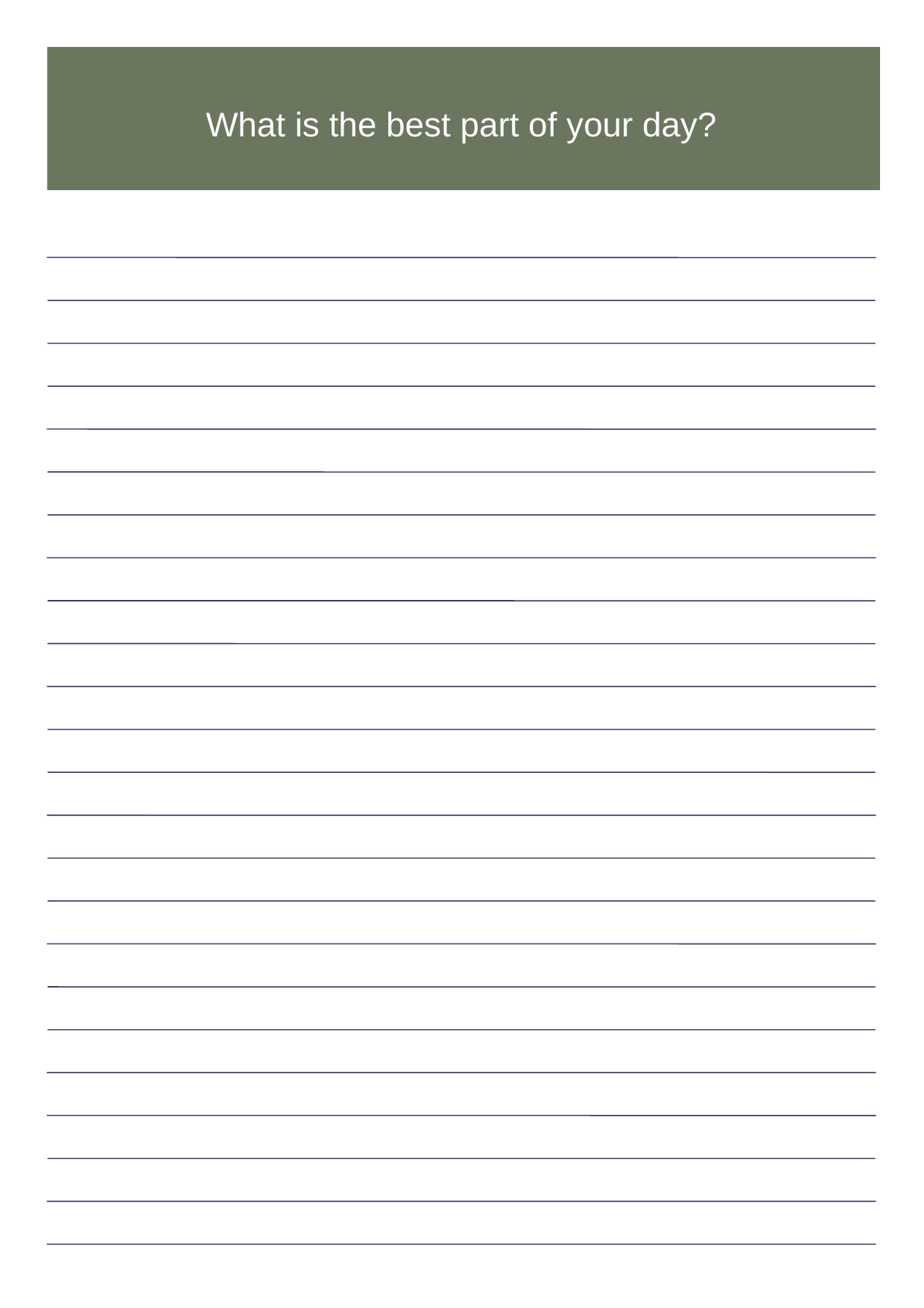

What is the best part of your day?